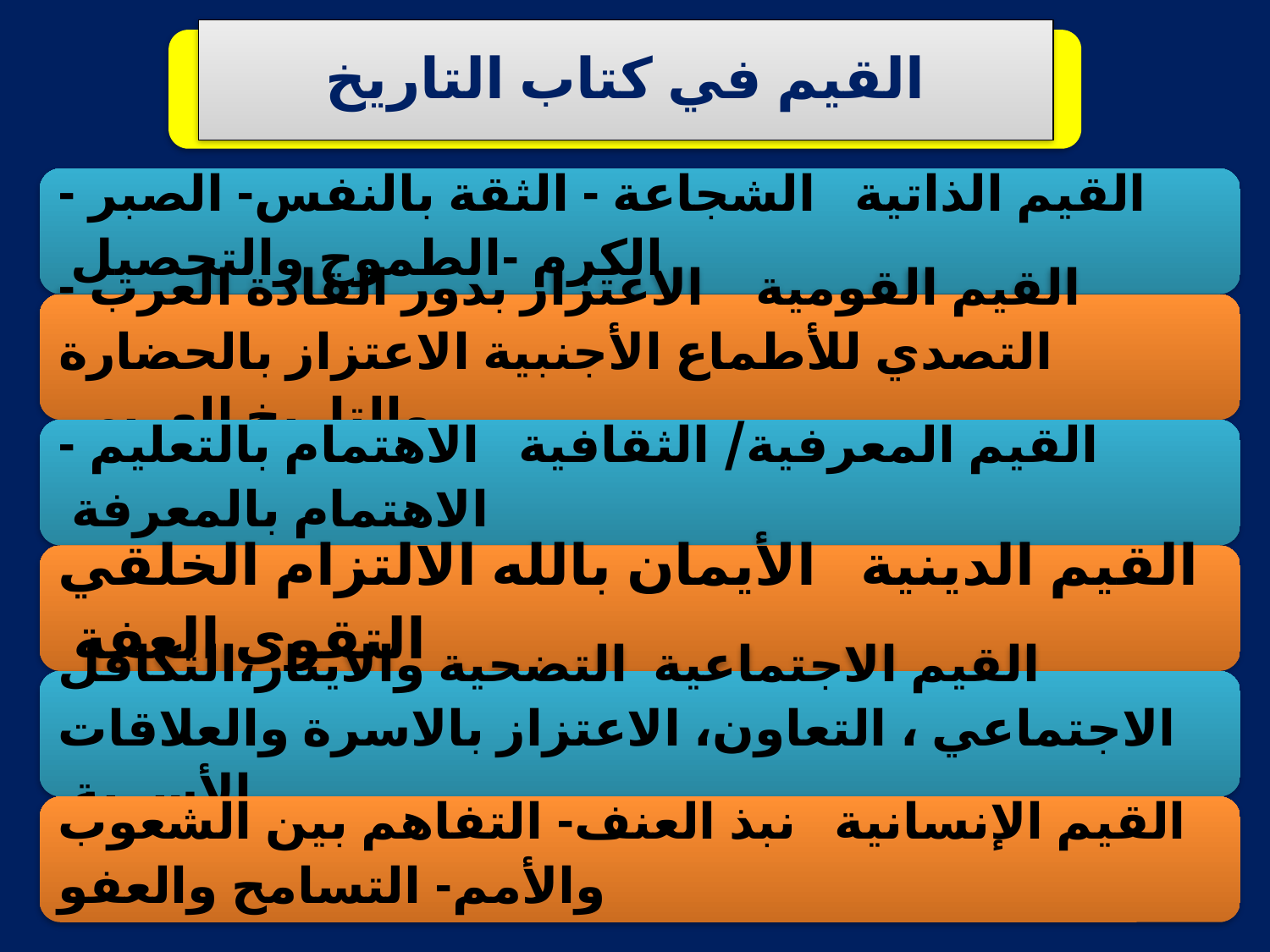

القيم في كتاب التاريخ

القيم الذاتية   الشجاعة - الثقة بالنفس- الصبر -الكرم -الطموح والتحصيل